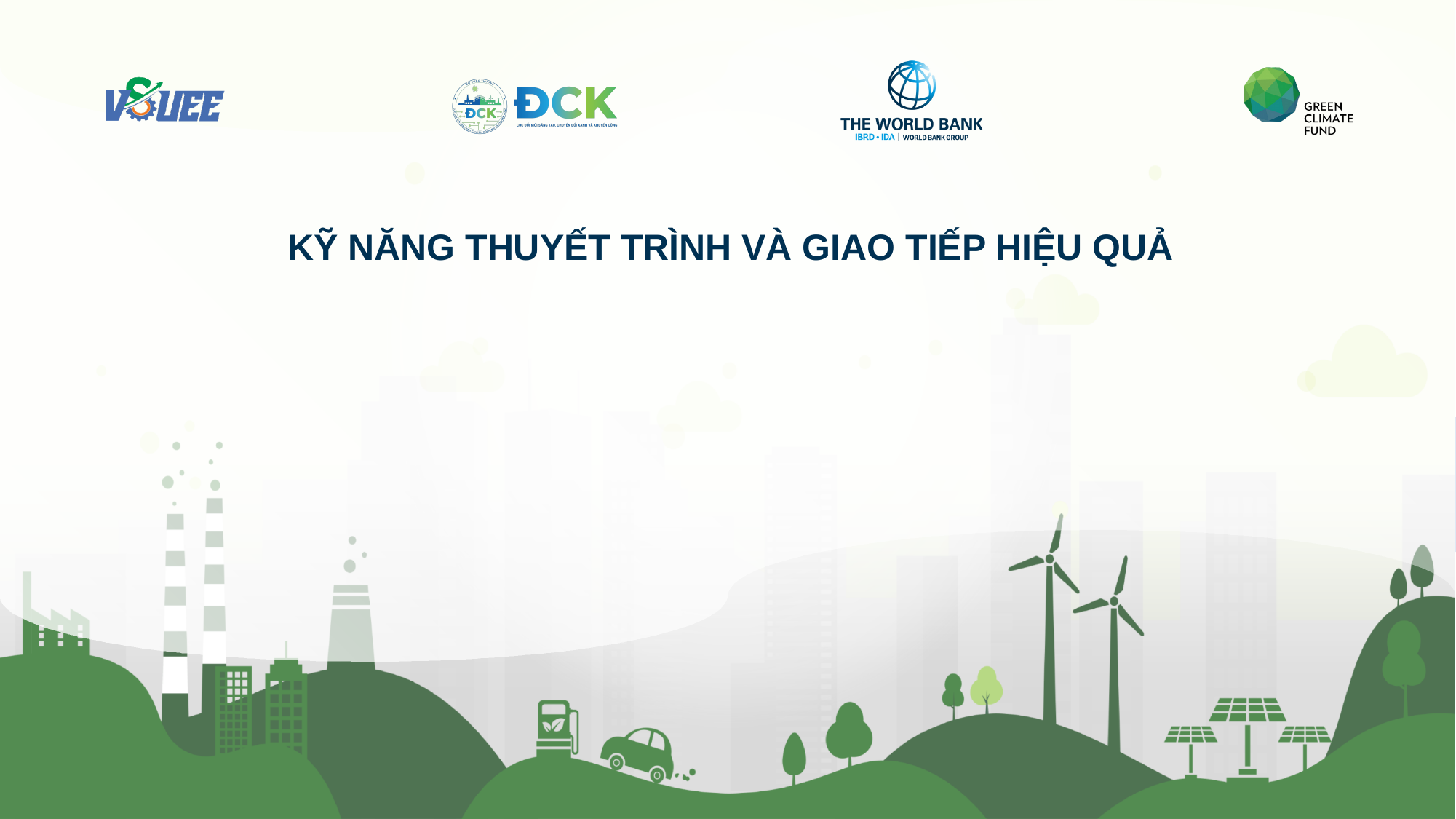

KỸ NĂNG THUYẾT TRÌNH VÀ GIAO TIẾP HIỆU QUẢ